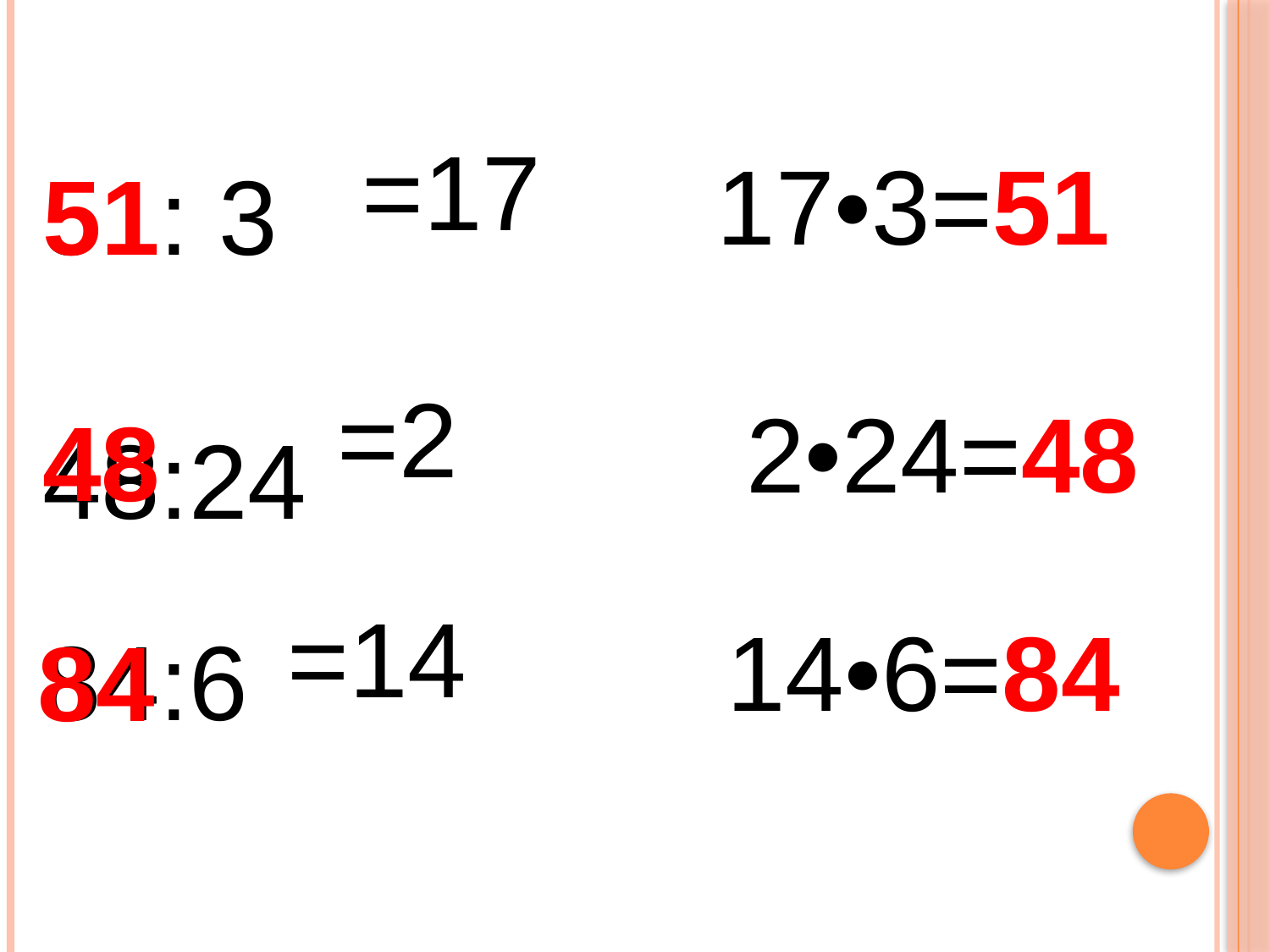

17•3=51
51: 3
48:24
84:6
51
=17
2•24=48
48
=2
14•6=84
84
=14